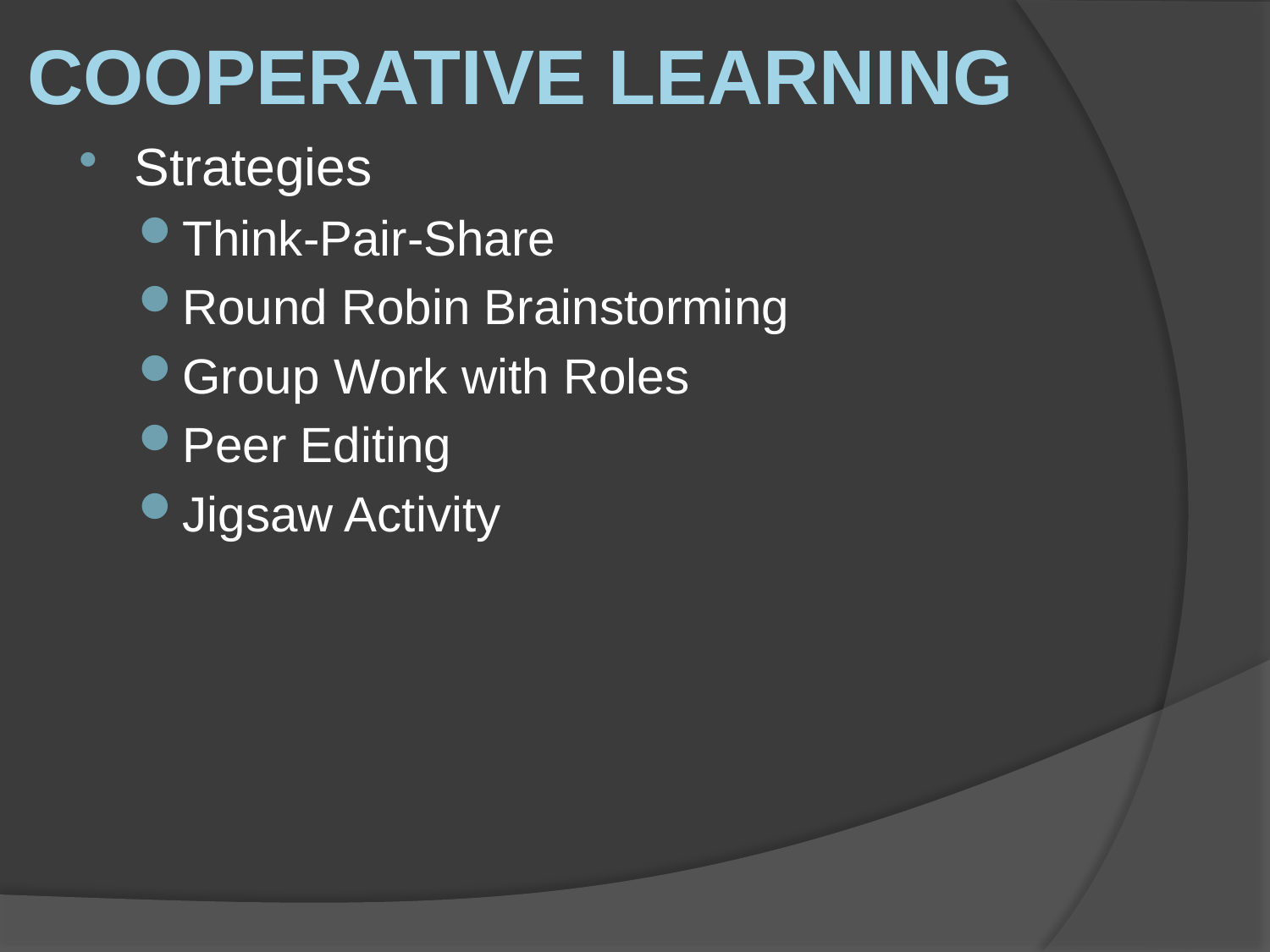

# Cooperative Learning
Strategies
Think-Pair-Share
Round Robin Brainstorming
Group Work with Roles
Peer Editing
Jigsaw Activity